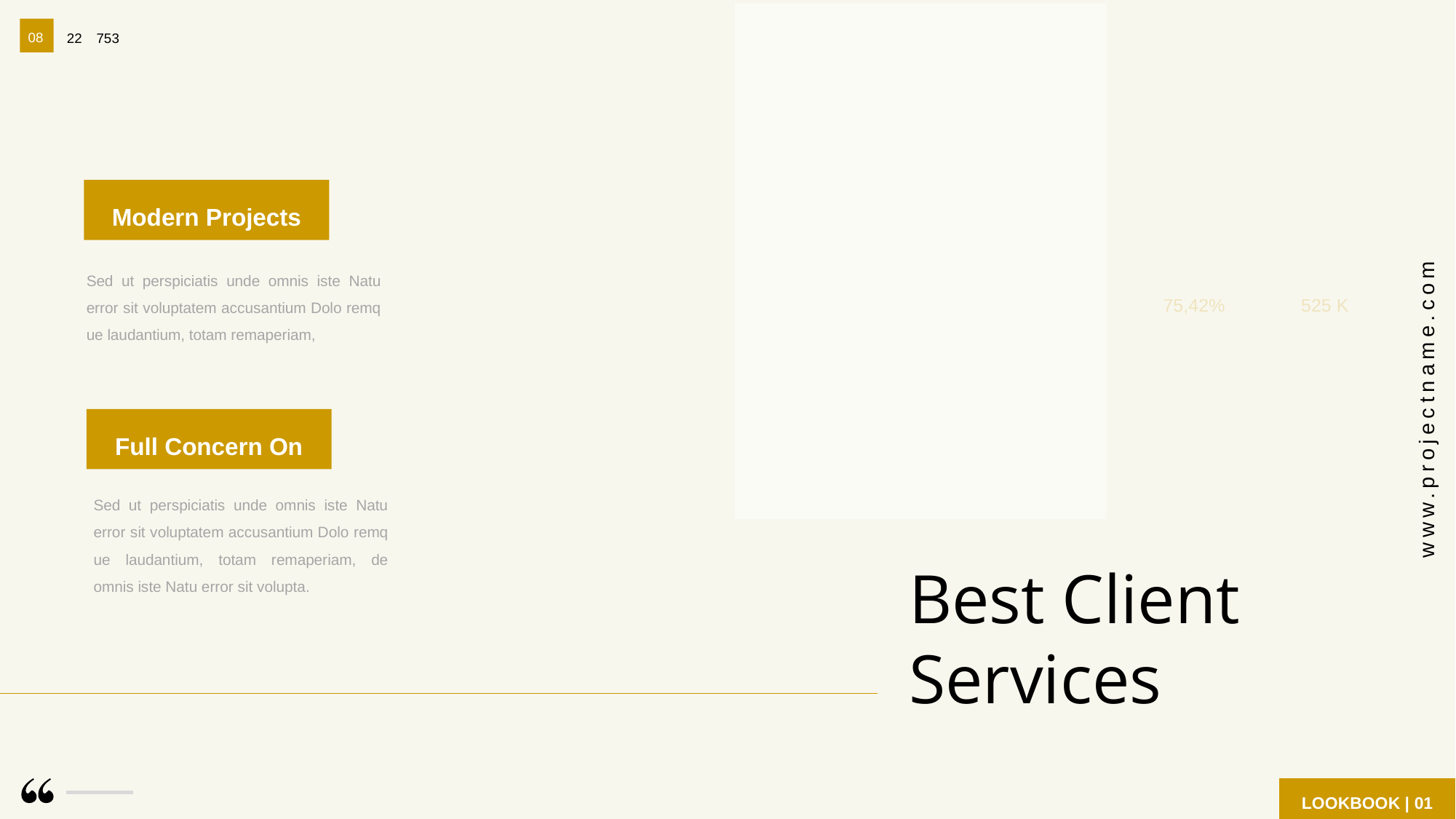

08
22
753
www.projectname.com

LOOKBOOK | 01

Modern Projects
Sed ut perspiciatis unde omnis iste Natu error sit voluptatem accusantium Dolo remq ue laudantium, totam remaperiam,
75,42%
525 K

Full Concern On
Sed ut perspiciatis unde omnis iste Natu error sit voluptatem accusantium Dolo remq ue laudantium, totam remaperiam, de omnis iste Natu error sit volupta.
Best Client
Services